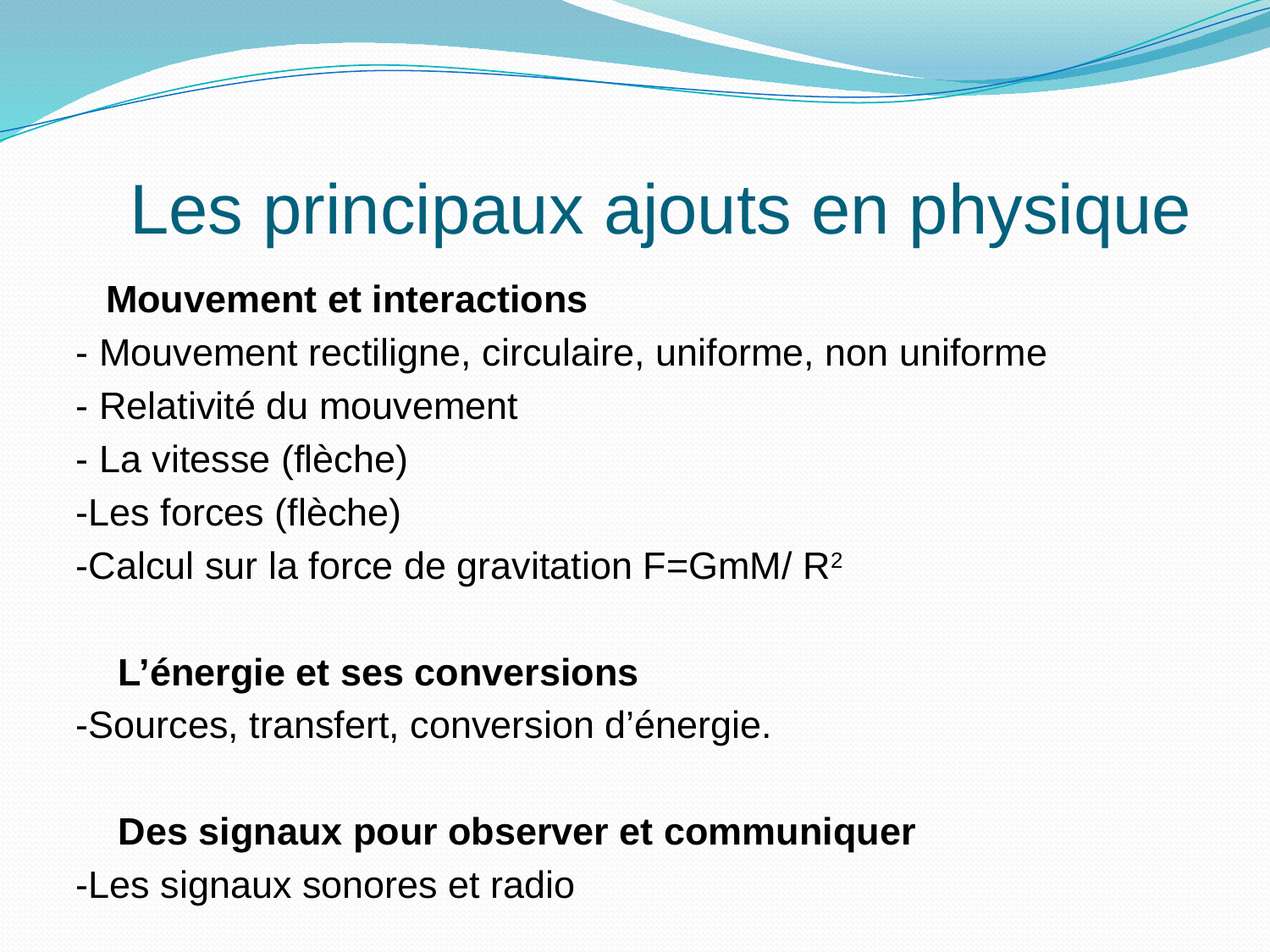

# Les principaux ajouts en physique
   Mouvement et interactions
- Mouvement rectiligne, circulaire, uniforme, non uniforme
- Relativité du mouvement
- La vitesse (flèche)
-Les forces (flèche)
-Calcul sur la force de gravitation F=GmM/ R2

    L’énergie et ses conversions
-Sources, transfert, conversion d’énergie.

    Des signaux pour observer et communiquer
-Les signaux sonores et radio